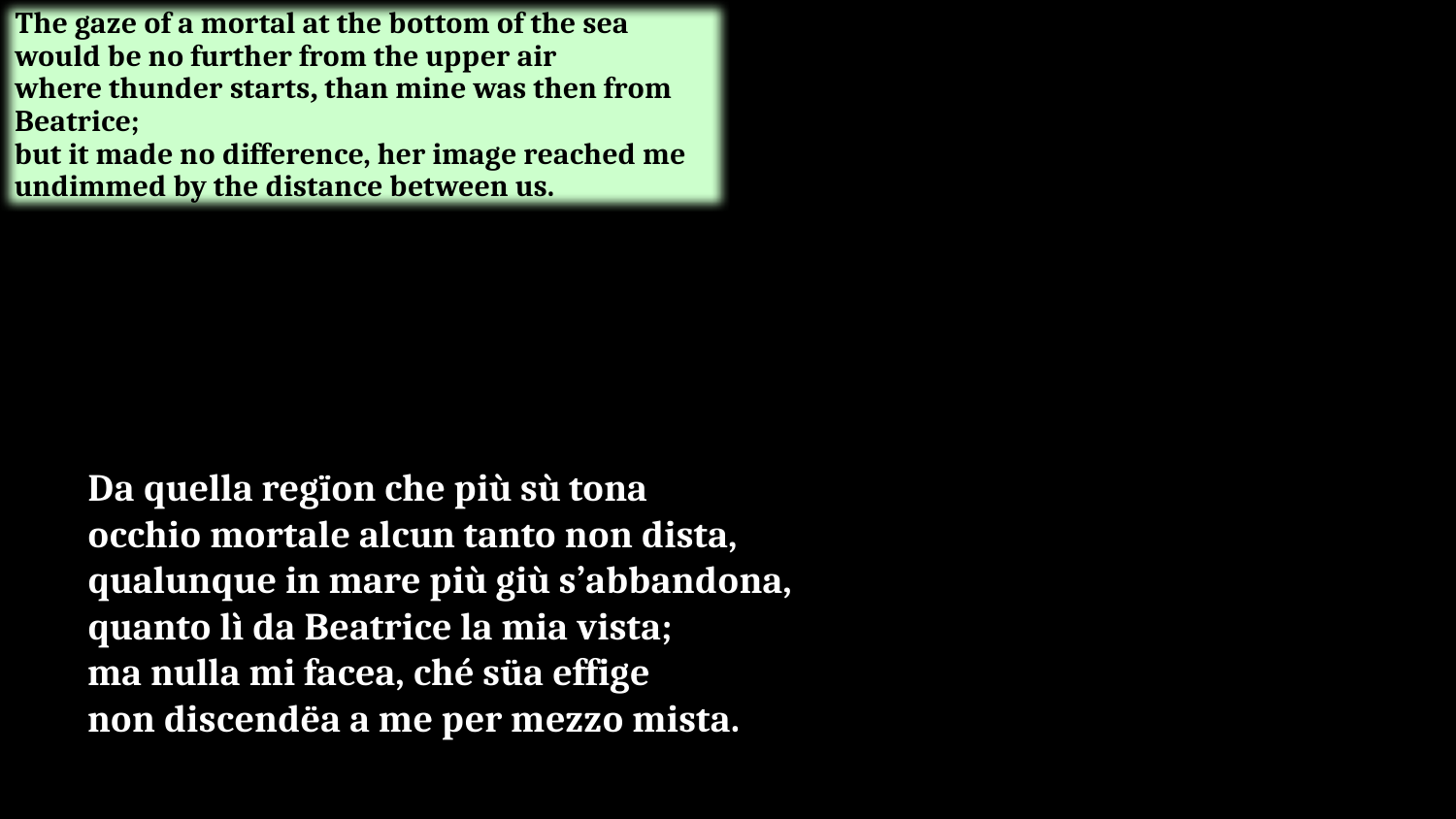

The gaze of a mortal at the bottom of the sea
would be no further from the upper air
where thunder starts, than mine was then from Beatrice;
but it made no difference, her image reached me
undimmed by the distance between us.
# Da quella regïon che più sù tona occhio mortale alcun tanto non dista, qualunque in mare più giù s’abbandona, quanto lì da Beatrice la mia vista; ma nulla mi facea, ché süa effige non discendëa a me per mezzo mista.